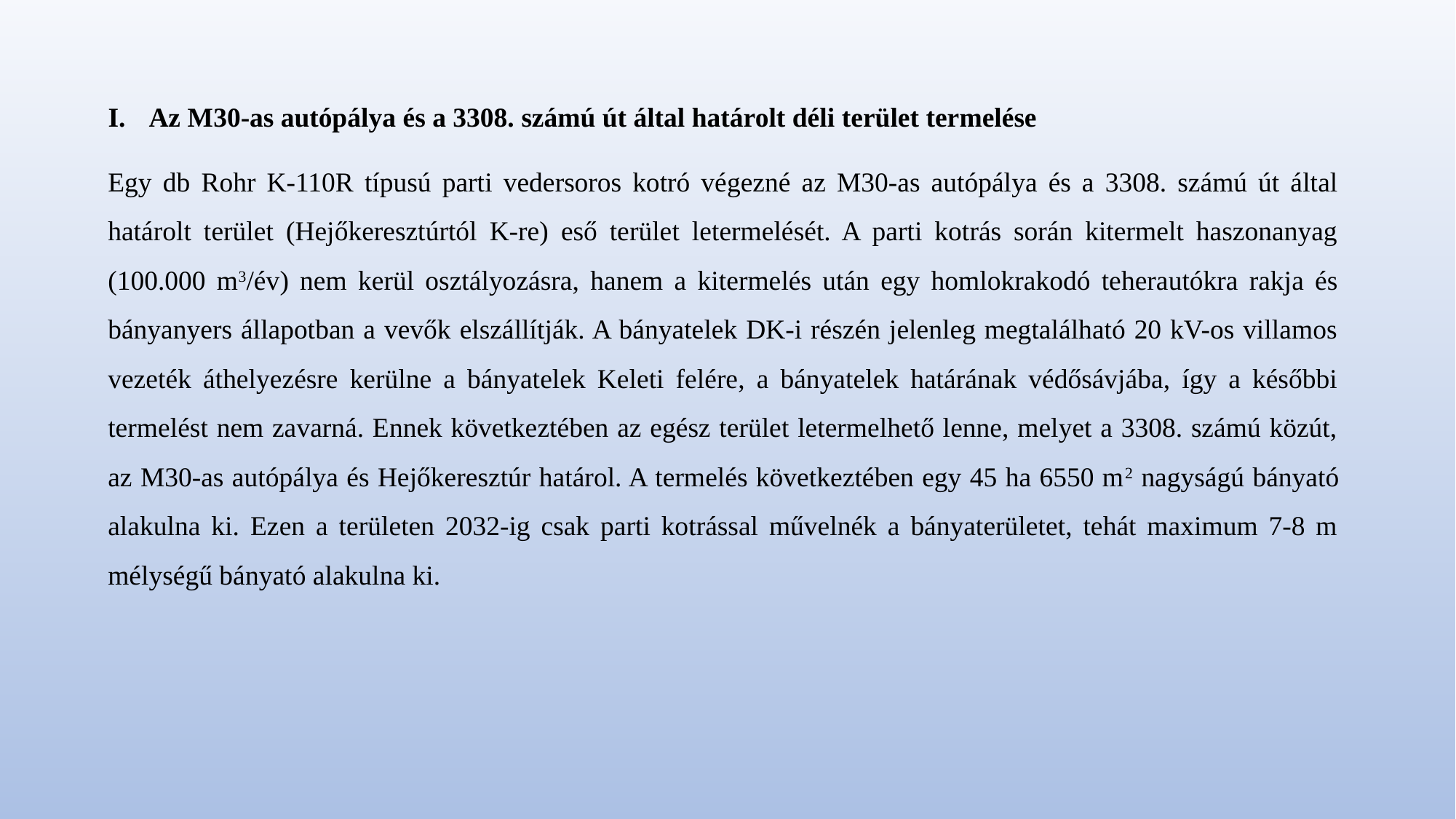

Az M30-as autópálya és a 3308. számú út által határolt déli terület termelése
Egy db Rohr K-110R típusú parti vedersoros kotró végezné az M30-as autópálya és a 3308. számú út által határolt terület (Hejőkeresztúrtól K-re) eső terület letermelését. A parti kotrás során kitermelt haszonanyag (100.000 m3/év) nem kerül osztályozásra, hanem a kitermelés után egy homlokrakodó teherautókra rakja és bányanyers állapotban a vevők elszállítják. A bányatelek DK-i részén jelenleg megtalálható 20 kV-os villamos vezeték áthelyezésre kerülne a bányatelek Keleti felére, a bányatelek határának védősávjába, így a későbbi termelést nem zavarná. Ennek következtében az egész terület letermelhető lenne, melyet a 3308. számú közút, az M30-as autópálya és Hejőkeresztúr határol. A termelés következtében egy 45 ha 6550 m2 nagyságú bányató alakulna ki. Ezen a területen 2032-ig csak parti kotrással művelnék a bányaterületet, tehát maximum 7-8 m mélységű bányató alakulna ki.